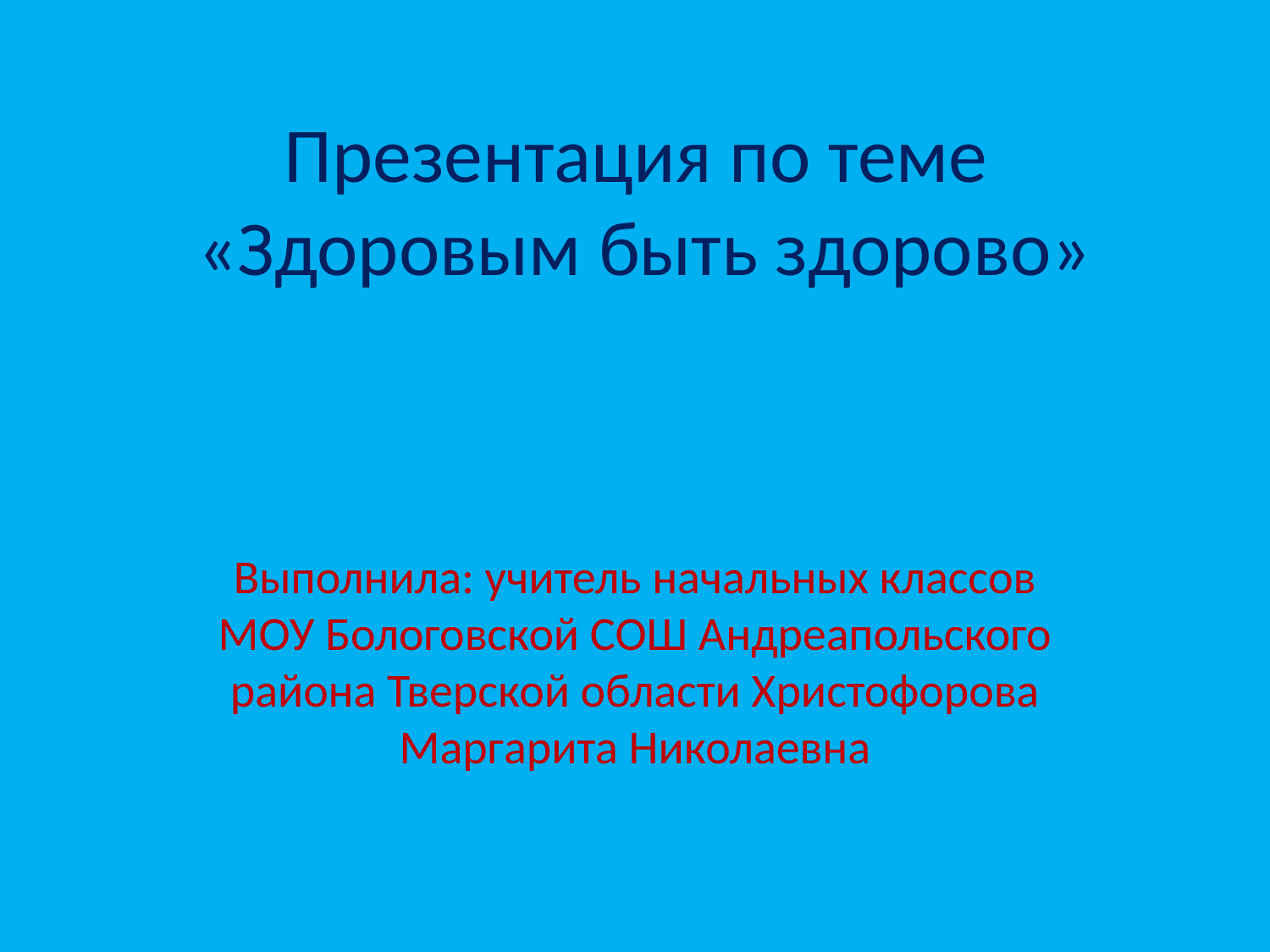

# Презентация по теме «Здоровым быть здорово»
Выполнила: учитель начальных классов МОУ Бологовской СОШ Андреапольского района Тверской области Христофорова Маргарита Николаевна